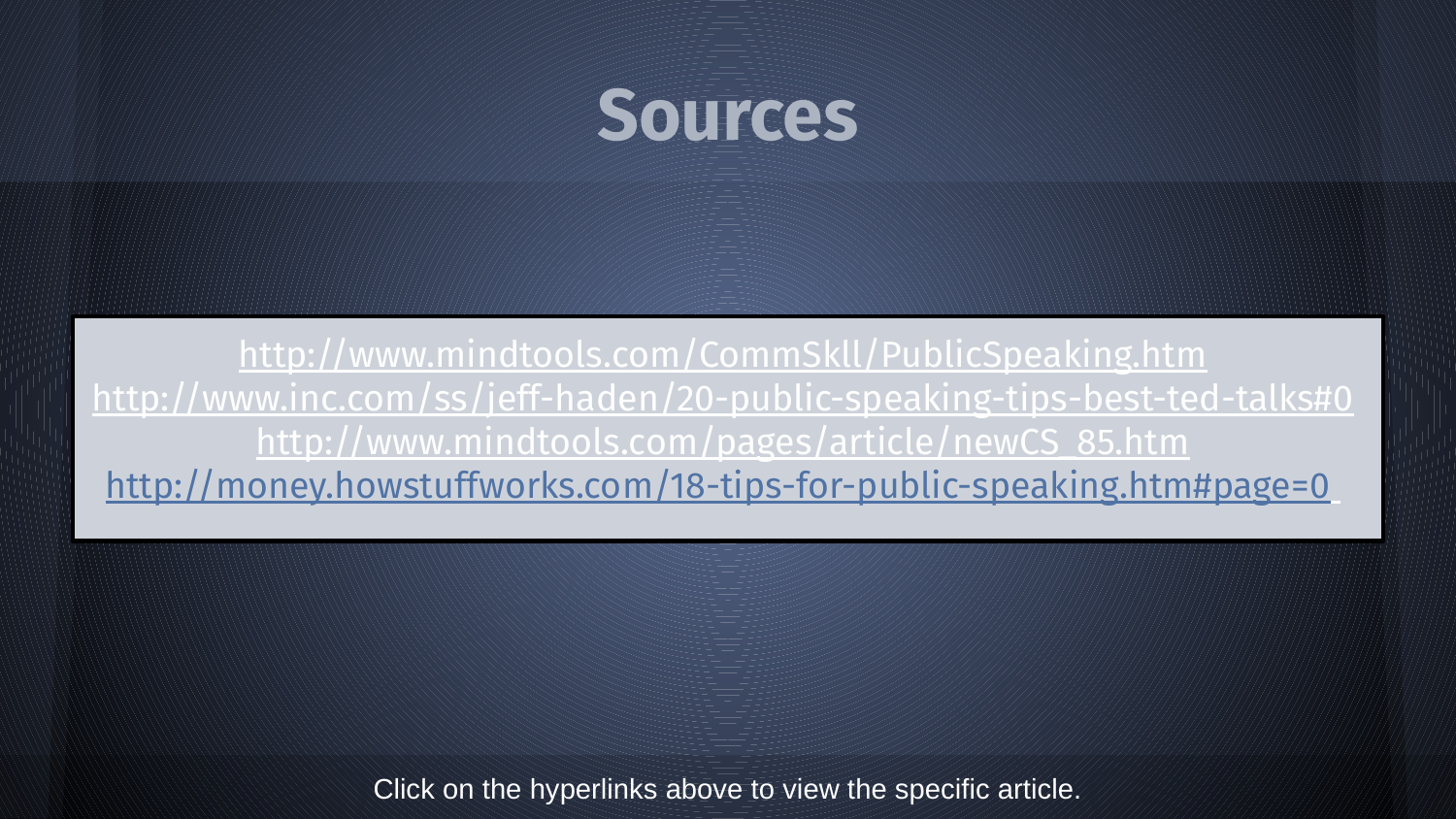

# Sources
http://www.mindtools.com/CommSkll/PublicSpeaking.htm
http://www.inc.com/ss/jeff-haden/20-public-speaking-tips-best-ted-talks#0
http://www.mindtools.com/pages/article/newCS_85.htm
http://money.howstuffworks.com/18-tips-for-public-speaking.htm#page=0
Click on the hyperlinks above to view the specific article.